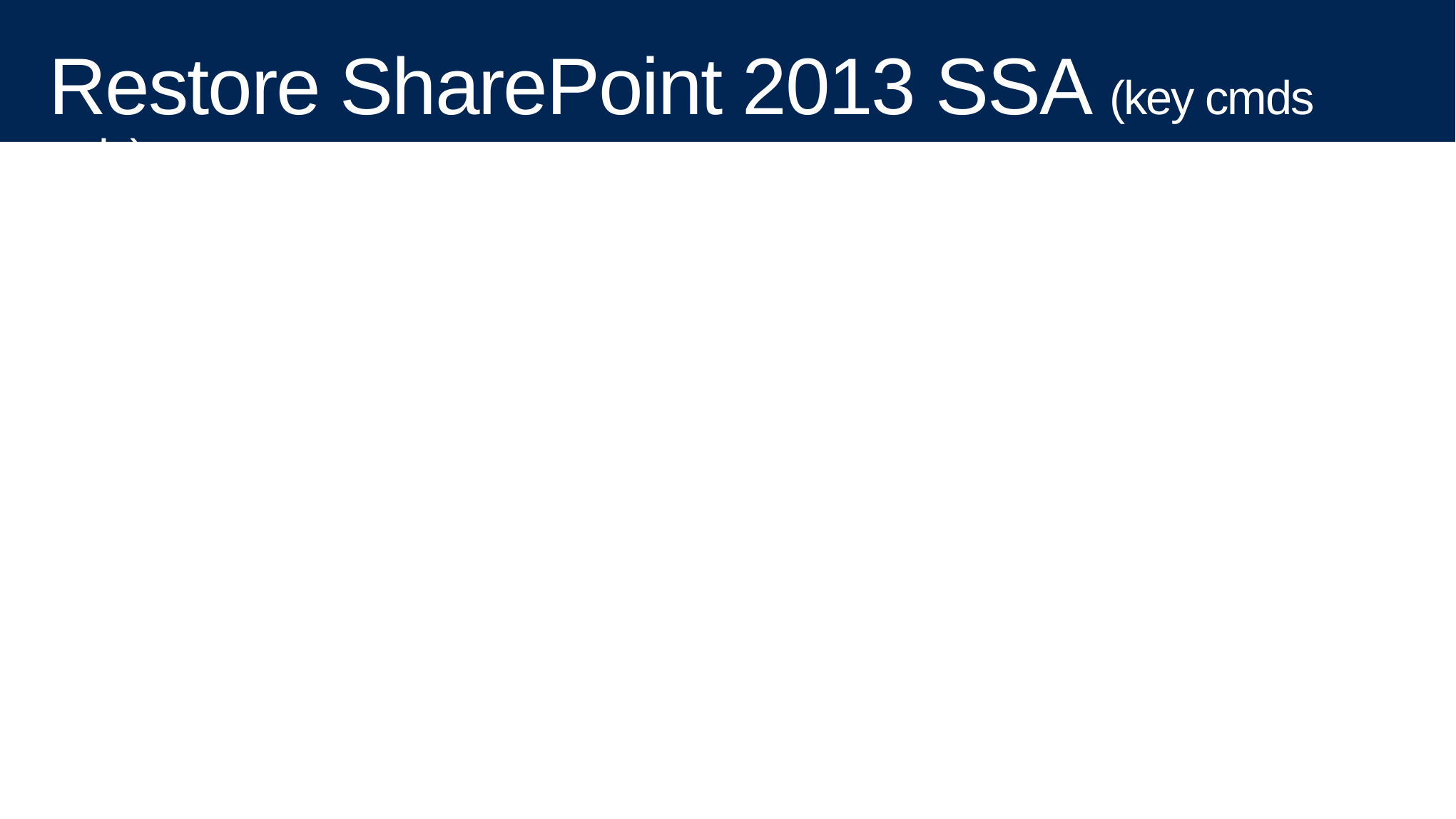

# Restore SharePoint 2013 SSA (key cmds only)
$searchApp = Restore-SPEnterpriseSearchServiceApplication
	-Name $searchAppName
	-ApplicationPool $appPool
	-AdminSearchServiceInstance $searchInstance
	-DatabaseName $databaseName
	-DatabaseServer $databaseServer

$searchAppProxy = New-SPEnterpriseSearchServiceApplicationProxy
	-name $searchAppProxyName
	-Uri $searchApp.Uri.AbsoluteURI

Mount-SPContentDatabase -Name $contentDatabaseName -WebApplication $spServer -DatabaseServer $databaseServer